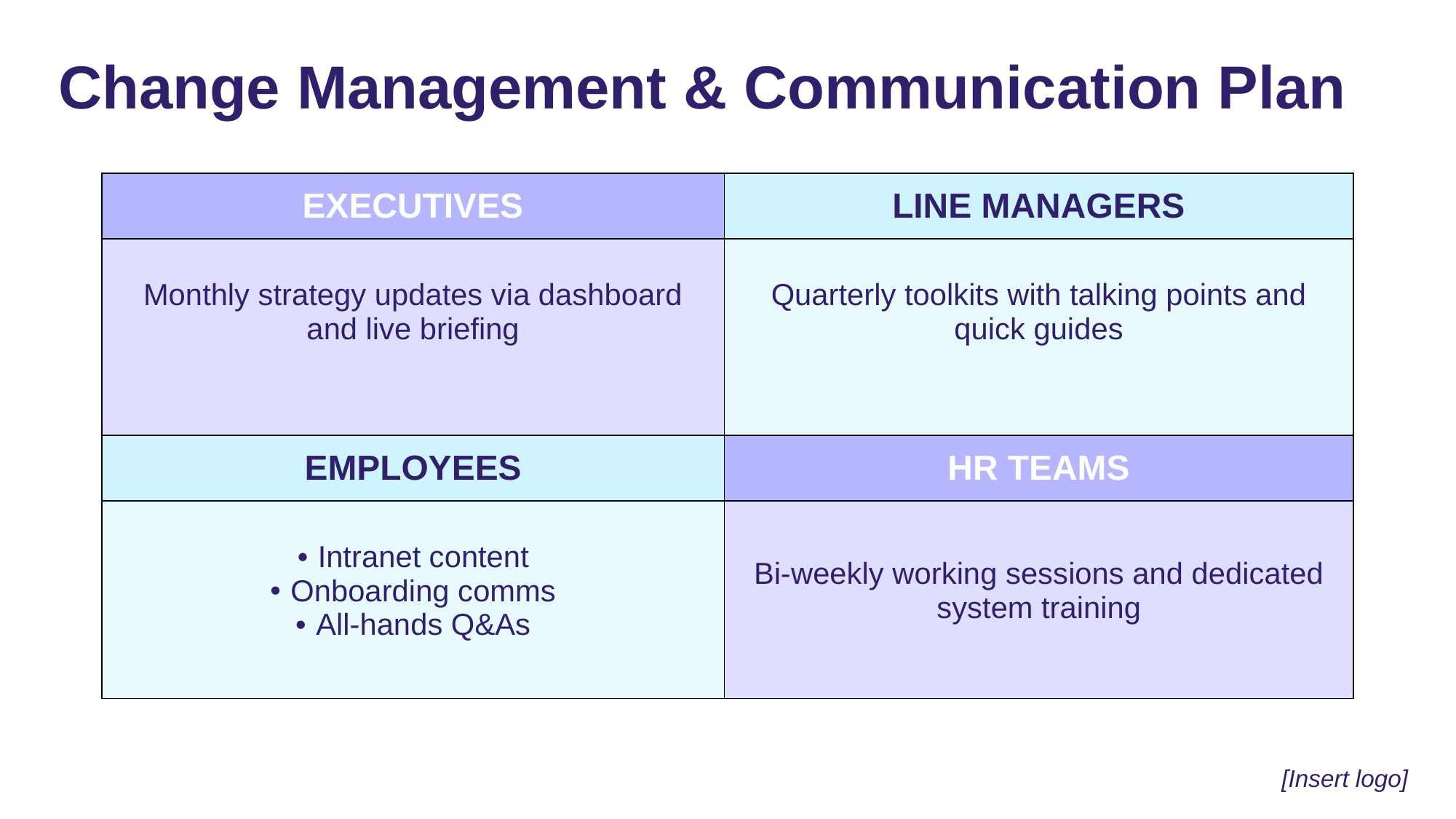

# Change Management & Communication Plan
| EXECUTIVES | LINE MANAGERS |
| --- | --- |
| Monthly strategy updates via dashboard and live briefing | Quarterly toolkits with talking points and quick guides |
| EMPLOYEES | HR TEAMS |
| Intranet content Onboarding comms All-hands Q&As | Bi-weekly working sessions and dedicated system training |
[Insert logo]